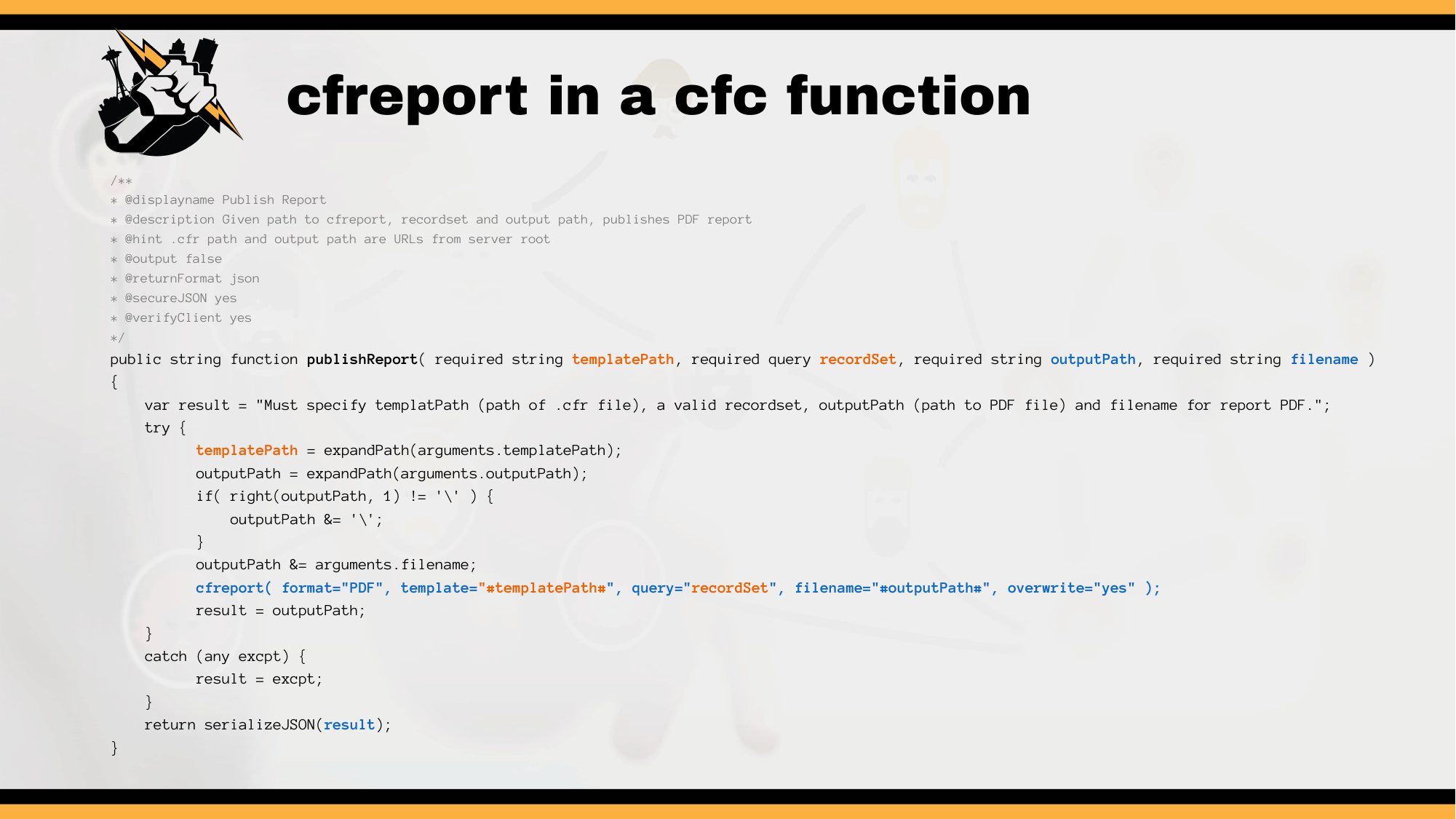

# cfreport in a cfc function

/**
* @displayname Publish Report
* @description Given path to cfreport, recordset and output path, publishes PDF report
* @hint .cfr path and output path are URLs from server root
* @output false
* @returnFormat json
* @secureJSON yes
* @verifyClient yes
*/
public string function publishReport( required string templatePath, required query recordSet, required string outputPath, required string filename )
{
    var result = "Must specify templatPath (path of .cfr file), a valid recordset, outputPath (path to PDF file) and filename for report PDF.";
    try {
          templatePath = expandPath(arguments.templatePath);
          outputPath = expandPath(arguments.outputPath);
          if( right(outputPath, 1) != '\' ) {
              outputPath &= '\';
          }
          outputPath &= arguments.filename;
          cfreport( format="PDF", template="#templatePath#", query="recordSet", filename="#outputPath#", overwrite="yes" );
          result = outputPath;
    }
    catch (any excpt) {
          result = excpt;
    }
    return serializeJSON(result);
}